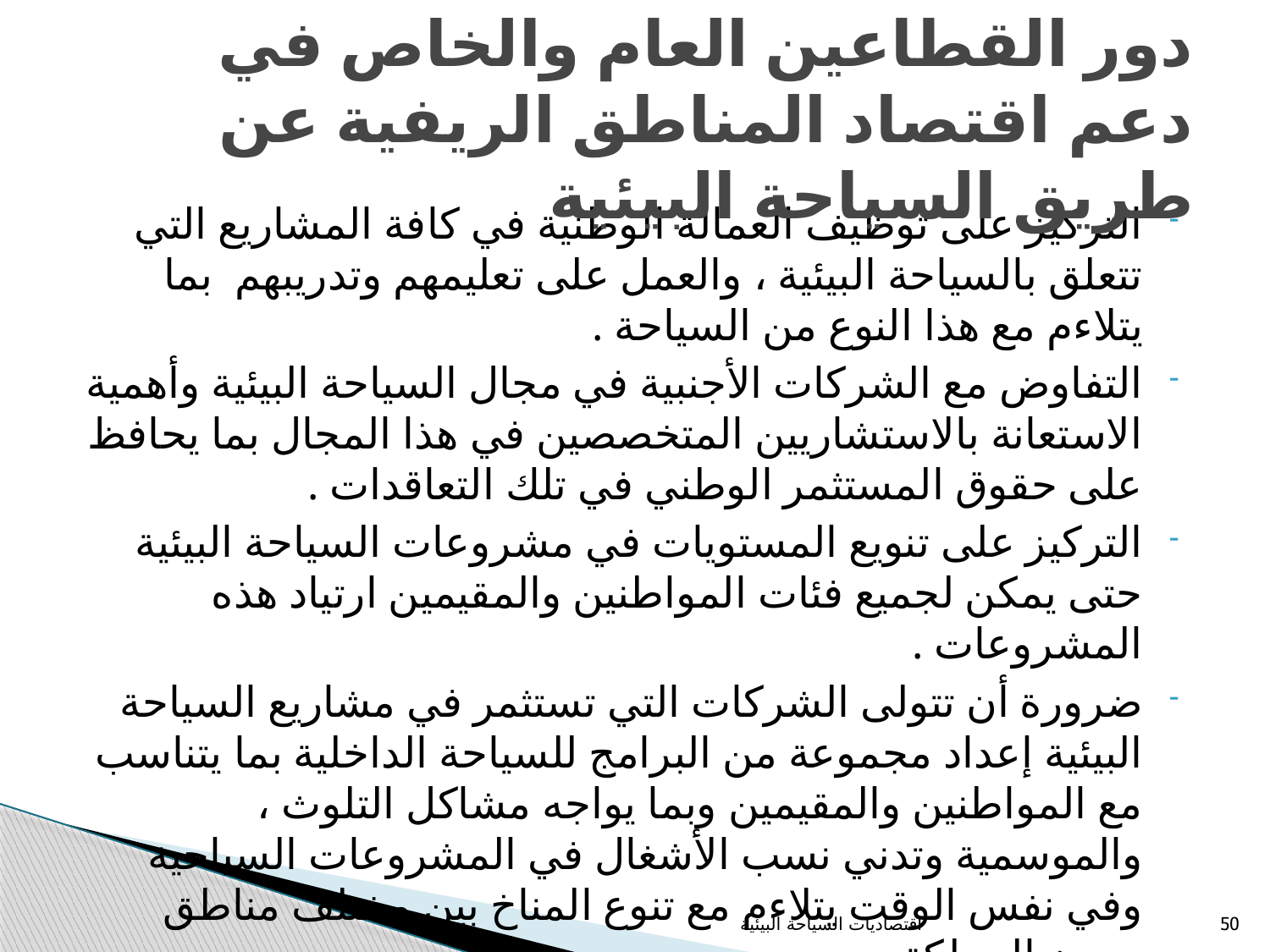

# دور القطاعين العام والخاص في دعم اقتصاد المناطق الريفية عن طريق السياحة البيئية
التركيز على توظيف العمالة الوطنية في كافة المشاريع التي تتعلق بالسياحة البيئية ، والعمل على تعليمهم وتدريبهم  بما يتلاءم مع هذا النوع من السياحة .
التفاوض مع الشركات الأجنبية في مجال السياحة البيئية وأهمية الاستعانة بالاستشاريين المتخصصين في هذا المجال بما يحافظ على حقوق المستثمر الوطني في تلك التعاقدات .
التركيز على تنويع المستويات في مشروعات السياحة البيئية حتى يمكن لجميع فئات المواطنين والمقيمين ارتياد هذه المشروعات .
ضرورة أن تتولى الشركات التي تستثمر في مشاريع السياحة البيئية إعداد مجموعة من البرامج للسياحة الداخلية بما يتناسب مع المواطنين والمقيمين وبما يواجه مشاكل التلوث ، والموسمية وتدني نسب الأشغال في المشروعات السياحية وفي نفس الوقت يتلاءم مع تنوع المناخ بين مختلف مناطق ومدن المملكة ..

اقتصاديات السياحة البيئية
50